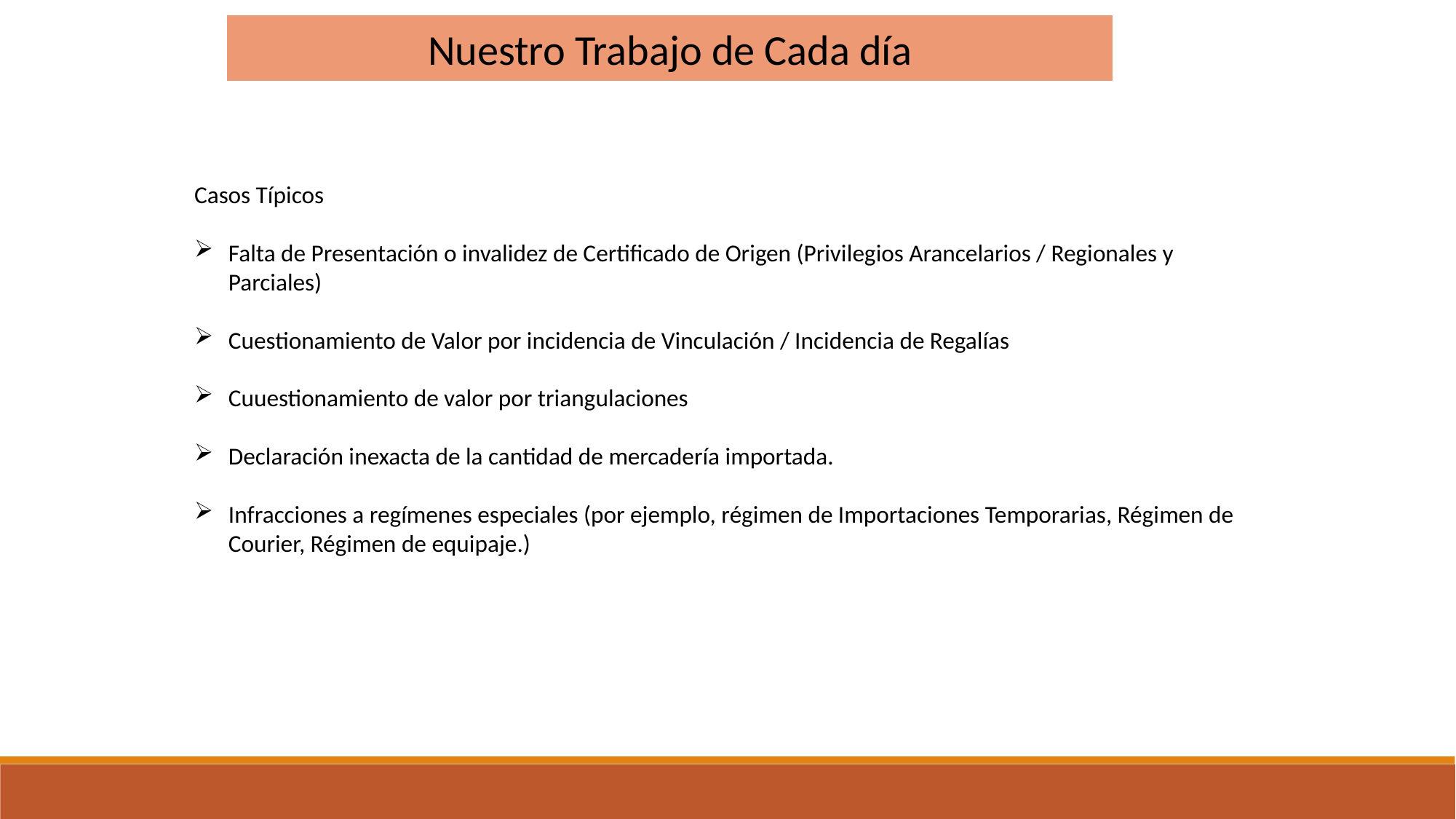

Nuestro Trabajo de Cada día

Casos Típicos

Falta de Presentación o invalidez de Certificado de Origen (Privilegios Arancelarios / Regionales y Parciales)

Cuestionamiento de Valor por incidencia de Vinculación / Incidencia de Regalías

Cuuestionamiento de valor por triangulaciones

Declaración inexacta de la cantidad de mercadería importada.

Infracciones a regímenes especiales (por ejemplo, régimen de Importaciones Temporarias, Régimen de Courier, Régimen de equipaje.)